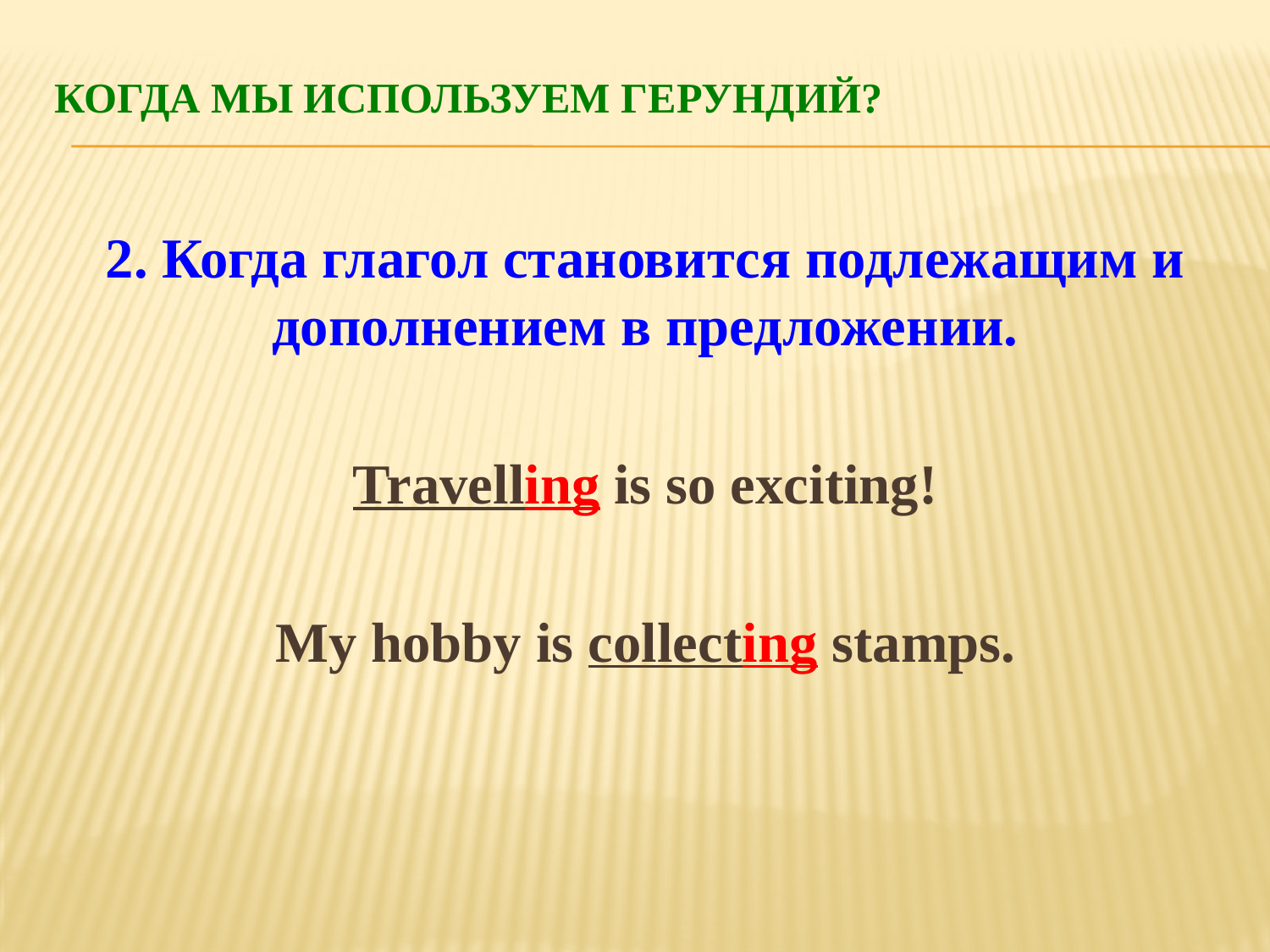

# Когда мы используем герундий?
2. Когда глагол становится подлежащим и дополнением в предложении.

Travelling is so exciting!

My hobby is collecting stamps.